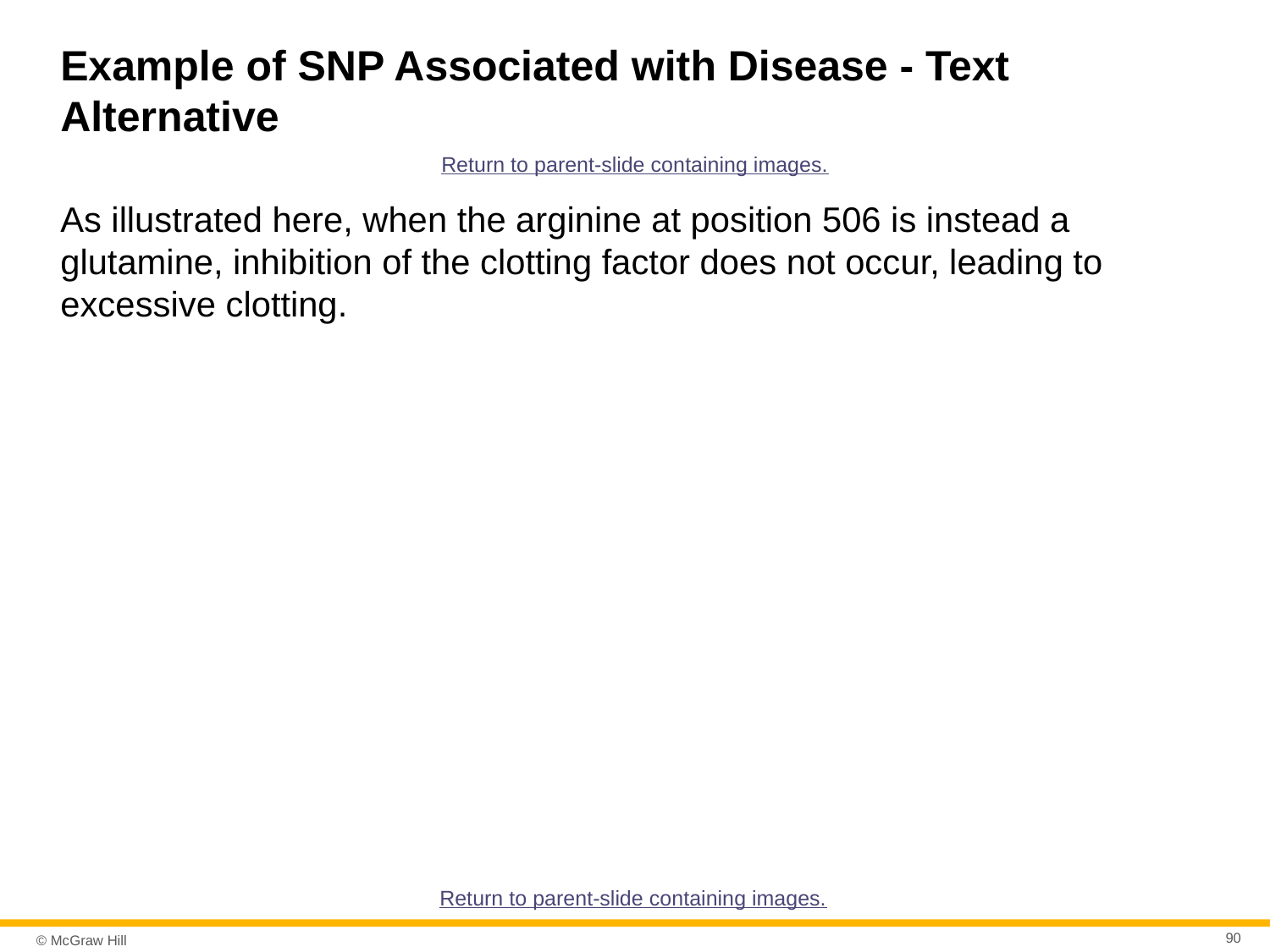

# Example of SNP Associated with Disease - Text Alternative
Return to parent-slide containing images.
As illustrated here, when the arginine at position 506 is instead a glutamine, inhibition of the clotting factor does not occur, leading to excessive clotting.
Return to parent-slide containing images.